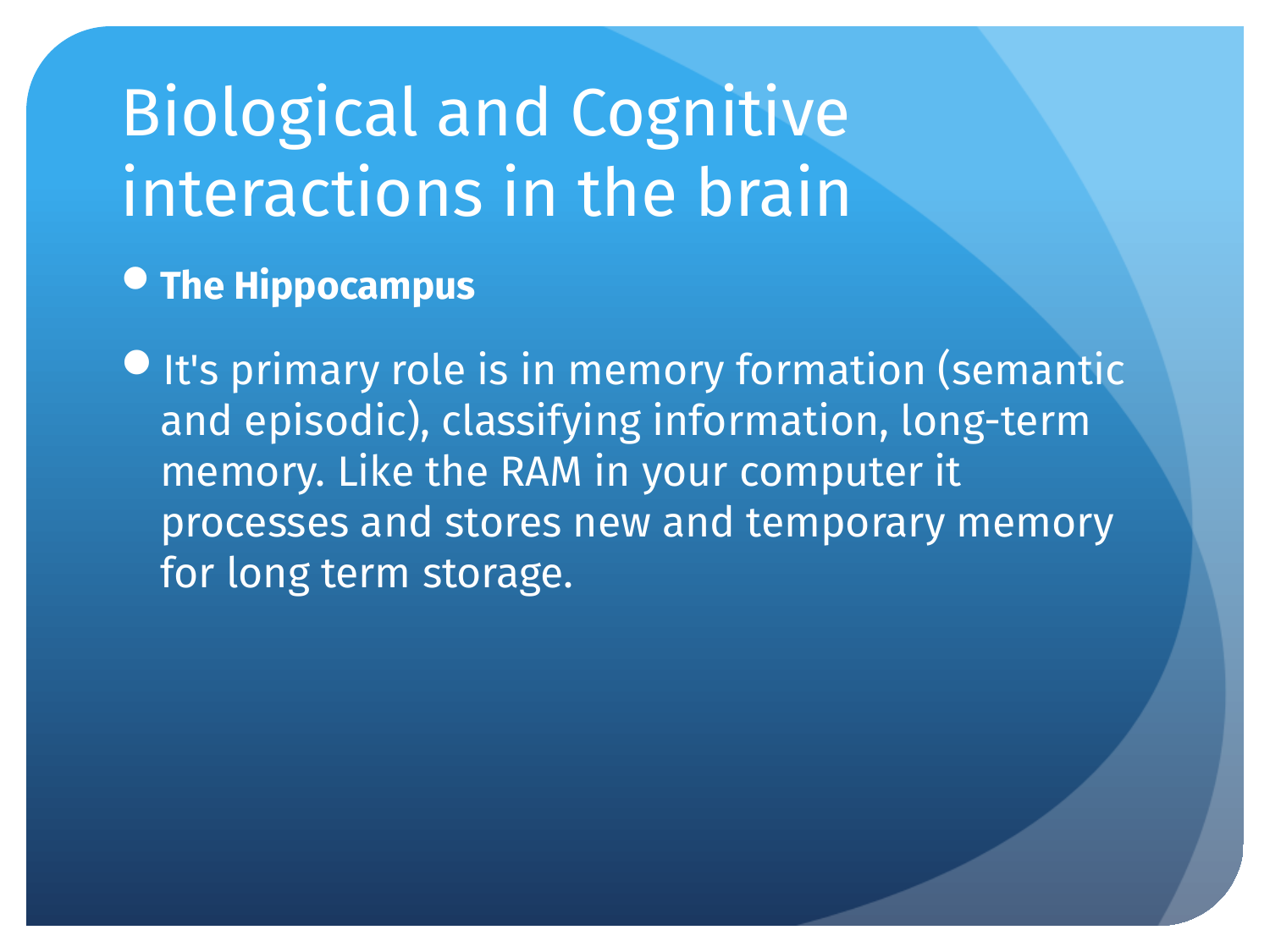

# Biological and Cognitive interactions in the brain
The Hippocampus
It's primary role is in memory formation (semantic and episodic), classifying information, long-term memory. Like the RAM in your computer it processes and stores new and temporary memory for long term storage.